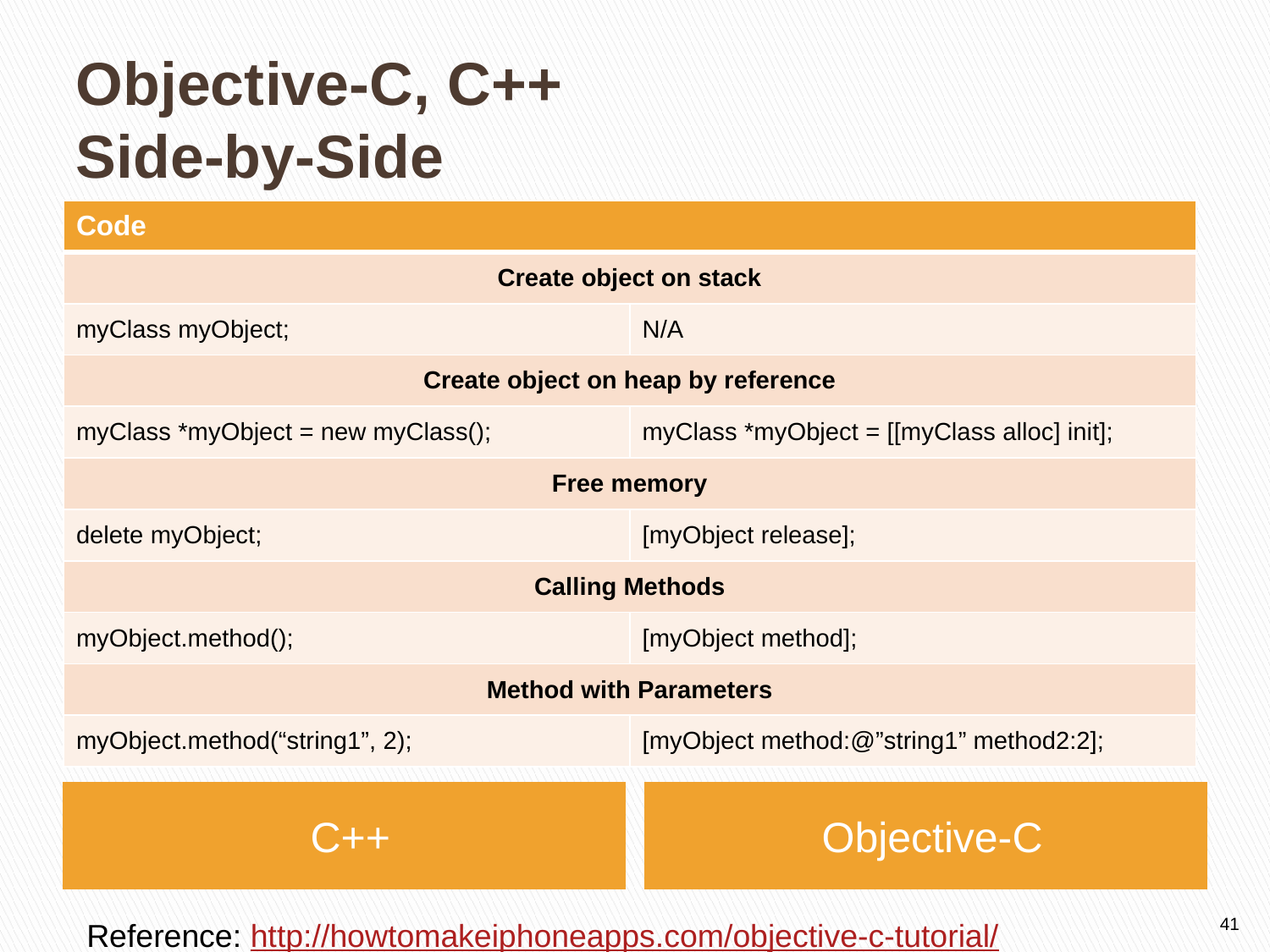

# Objective-C, C++ Side-by-Side
| Code |  |
| --- | --- |
| Create object on stack |  |
| myClass myObject; | N/A |
| Create object on heap by reference |  |
| myClass \*myObject = new myClass(); | myClass \*myObject = [[myClass alloc] init]; |
| Free memory |  |
| delete myObject; | [myObject release]; |
| Calling Methods |  |
| myObject.method(); | [myObject method]; |
| Method with Parameters |  |
| myObject.method(“string1”, 2); | [myObject method:@”string1” method2:2]; |
C++
Objective-C
41
Reference: http://howtomakeiphoneapps.com/objective-c-tutorial/